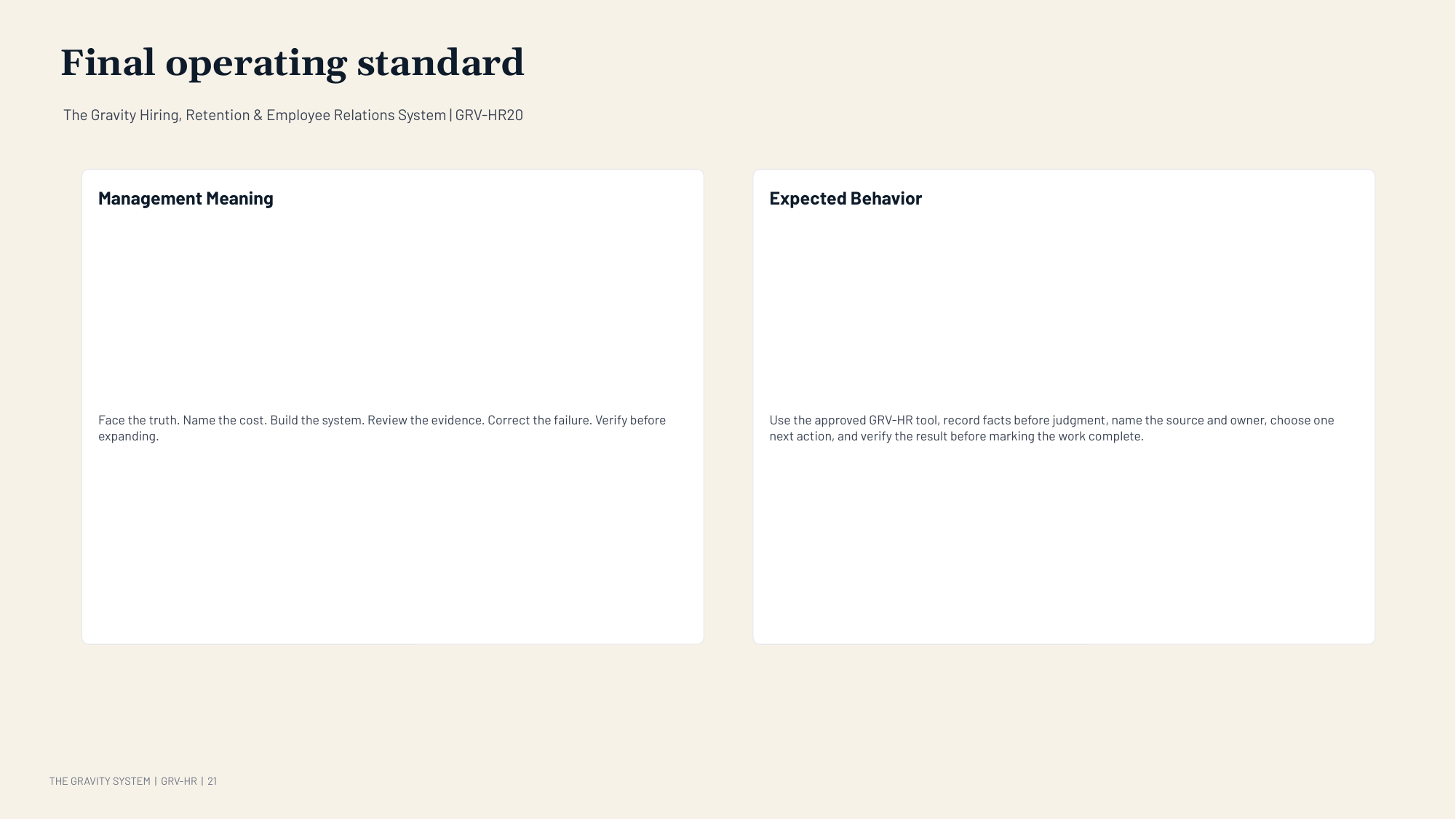

Final operating standard
The Gravity Hiring, Retention & Employee Relations System | GRV-HR20

Management Meaning
Expected Behavior
Face the truth. Name the cost. Build the system. Review the evidence. Correct the failure. Verify before expanding.
Use the approved GRV-HR tool, record facts before judgment, name the source and owner, choose one next action, and verify the result before marking the work complete.
THE GRAVITY SYSTEM  |  GRV-HR  |  21